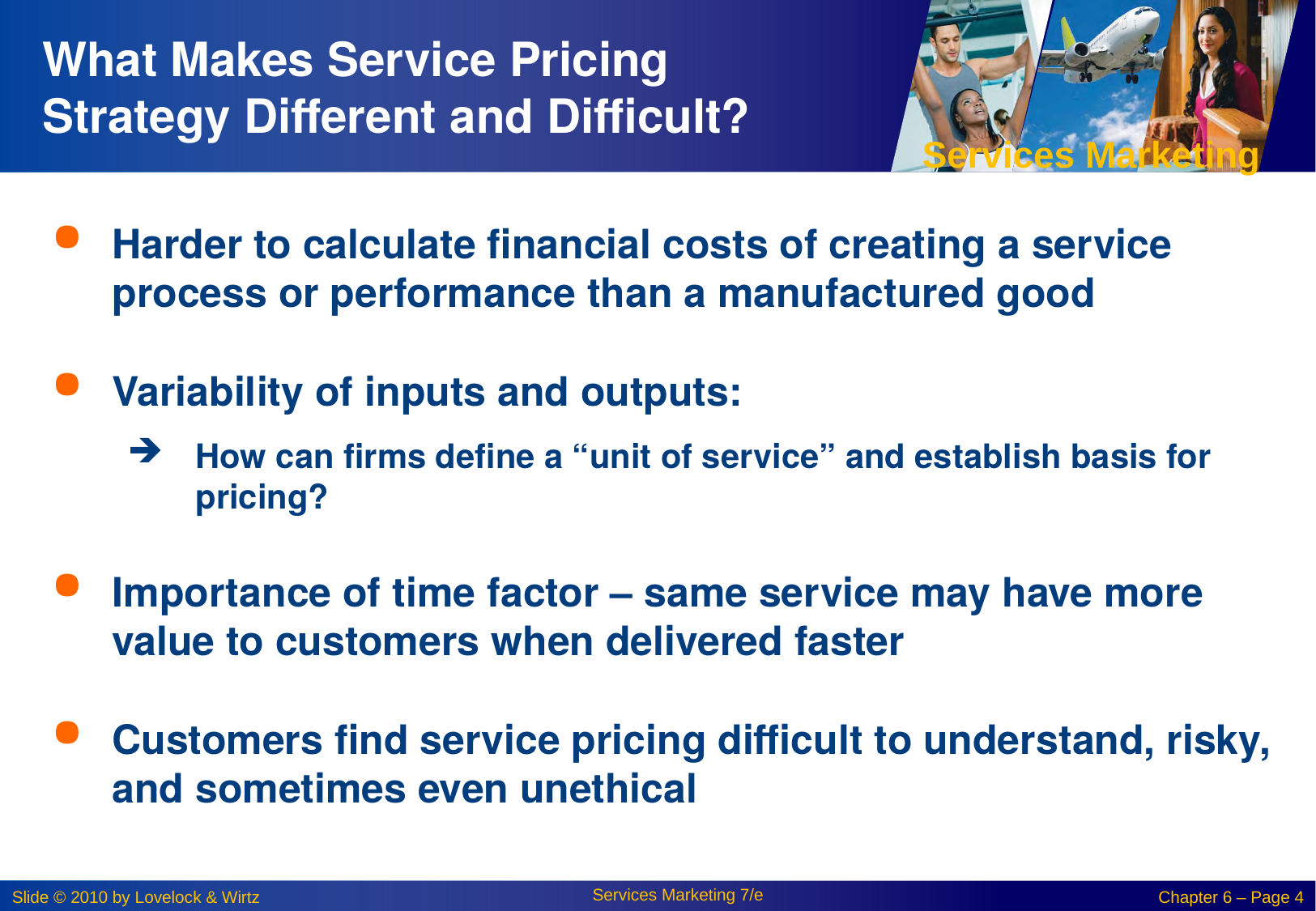

# What Makes Service Pricing Strategy Different and Difficult?
Harder to calculate financial costs of creating a service process or performance than a manufactured good
Variability of inputs and outputs:
How can firms define a “unit of service” and establish basis for pricing?
Importance of time factor – same service may have more value to customers when delivered faster
Customers find service pricing difficult to understand, risky, and sometimes even unethical